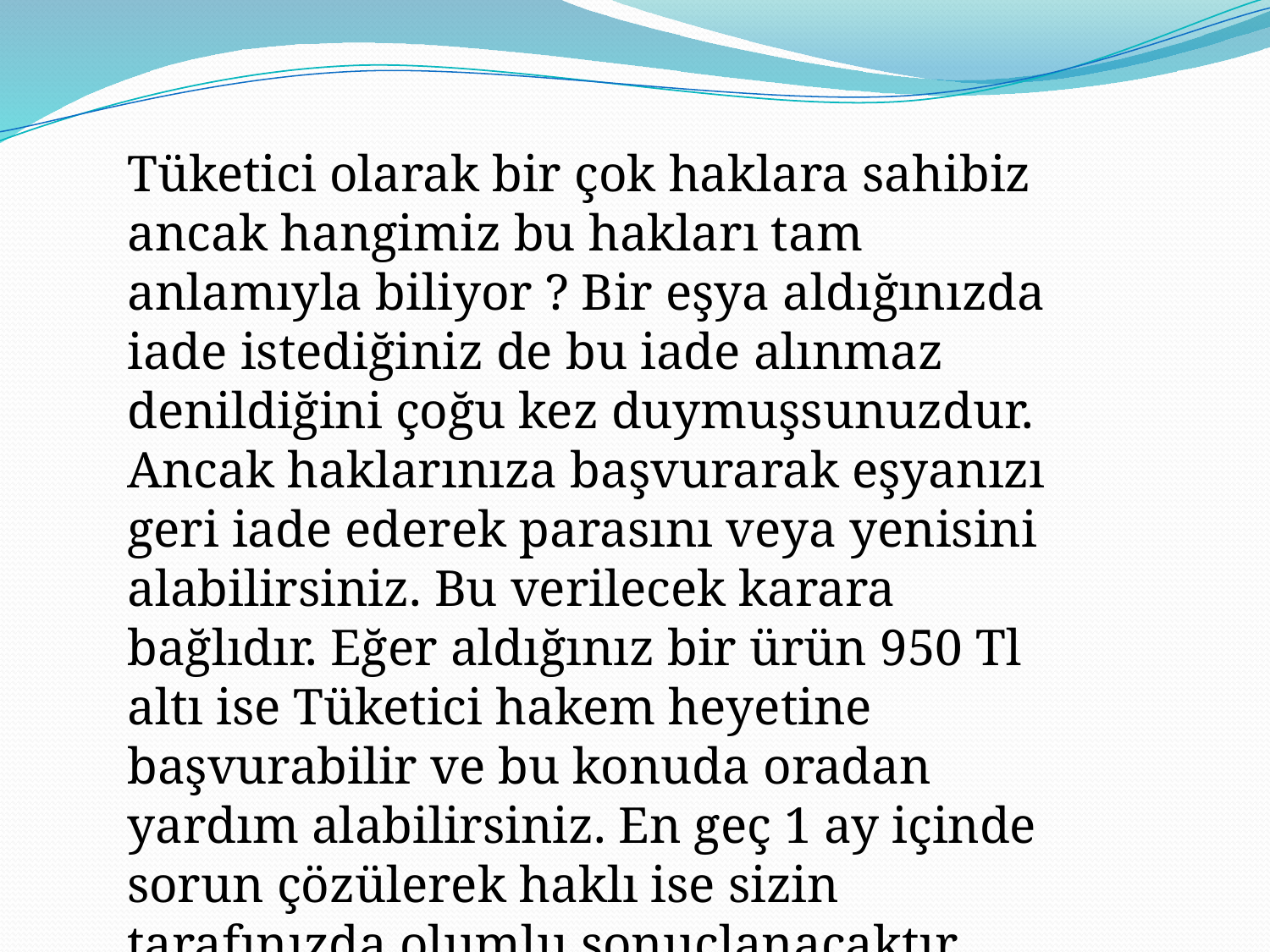

Tüketici olarak bir çok haklara sahibiz ancak hangimiz bu hakları tam anlamıyla biliyor ? Bir eşya aldığınızda iade istediğiniz de bu iade alınmaz denildiğini çoğu kez duymuşsunuzdur. Ancak haklarınıza başvurarak eşyanızı geri iade ederek parasını veya yenisini alabilirsiniz. Bu verilecek karara bağlıdır. Eğer aldığınız bir ürün 950 Tl altı ise Tüketici hakem heyetine başvurabilir ve bu konuda oradan yardım alabilirsiniz. En geç 1 ay içinde sorun çözülerek haklı ise sizin tarafınızda olumlu sonuçlanacaktır.